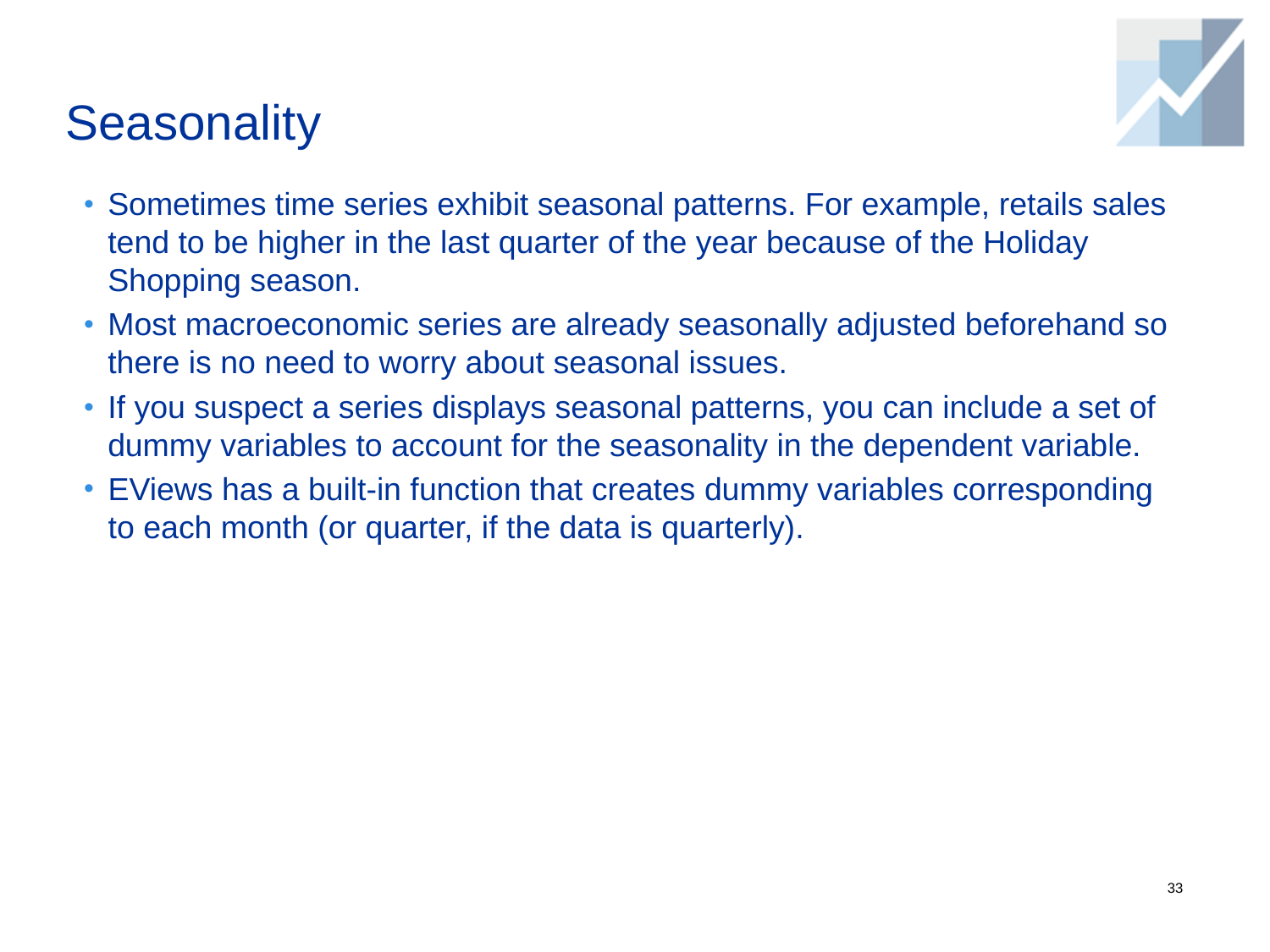

# Seasonality
Sometimes time series exhibit seasonal patterns. For example, retails sales tend to be higher in the last quarter of the year because of the Holiday Shopping season.
Most macroeconomic series are already seasonally adjusted beforehand so there is no need to worry about seasonal issues.
If you suspect a series displays seasonal patterns, you can include a set of dummy variables to account for the seasonality in the dependent variable.
EViews has a built-in function that creates dummy variables corresponding to each month (or quarter, if the data is quarterly).

33